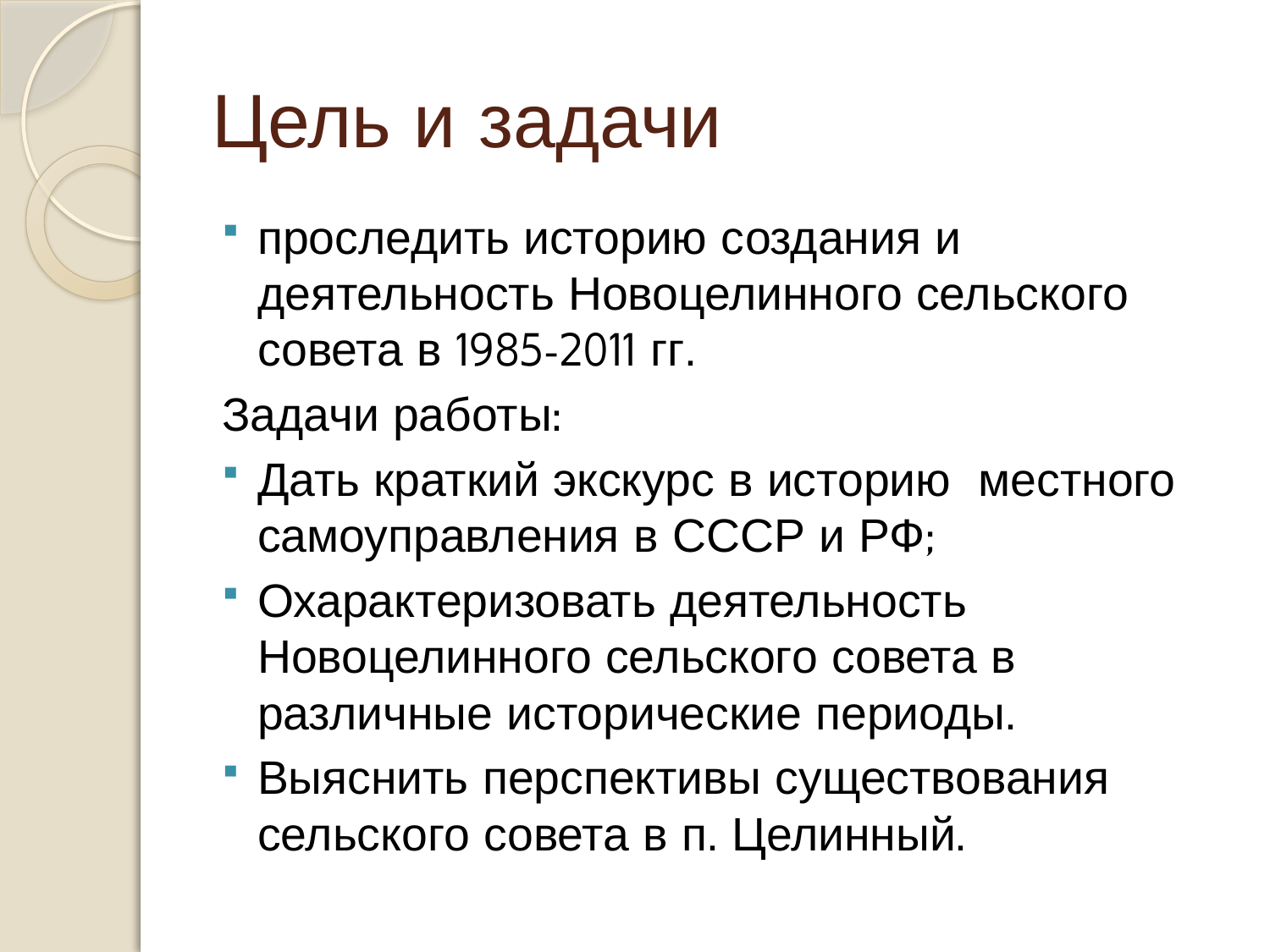

# Цель и задачи
проследить историю создания и деятельность Новоцелинного сельского совета в 1985-2011 гг.
Задачи работы:
Дать краткий экскурс в историю  местного самоуправления в СССР и РФ;
Охарактеризовать деятельность Новоцелинного сельского совета в различные исторические периоды.
Выяснить перспективы существования сельского совета в п. Целинный.